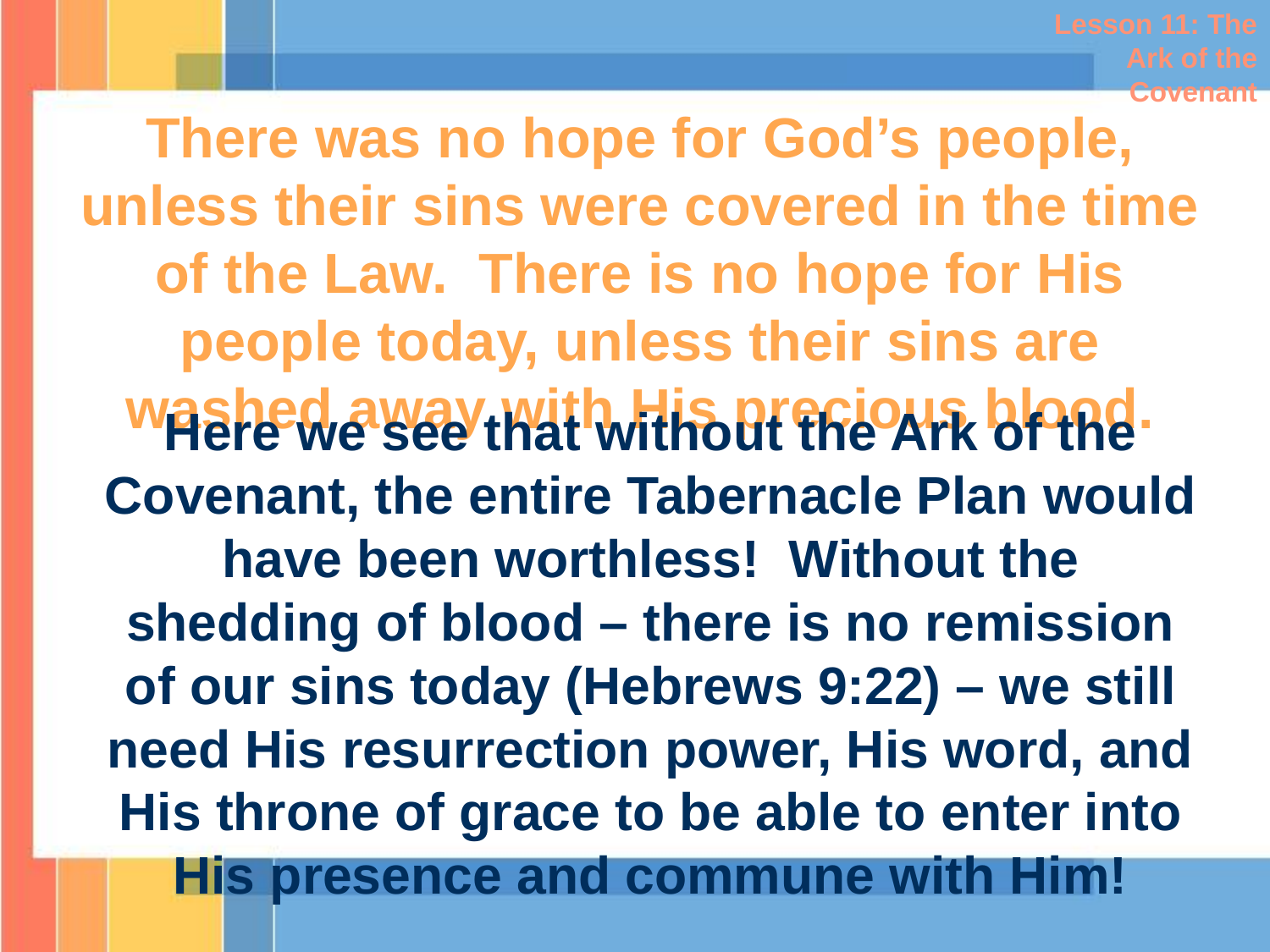

Lesson 11: The Ark of the Covenant
There was no hope for God’s people, unless their sins were covered in the time of the Law.  There is no hope for His people today, unless their sins are washed away with His precious blood.
Here we see that without the Ark of the Covenant, the entire Tabernacle Plan would have been worthless!  Without the shedding of blood – there is no remission of our sins today (Hebrews 9:22) – we still need His resurrection power, His word, and His throne of grace to be able to enter into His presence and commune with Him!